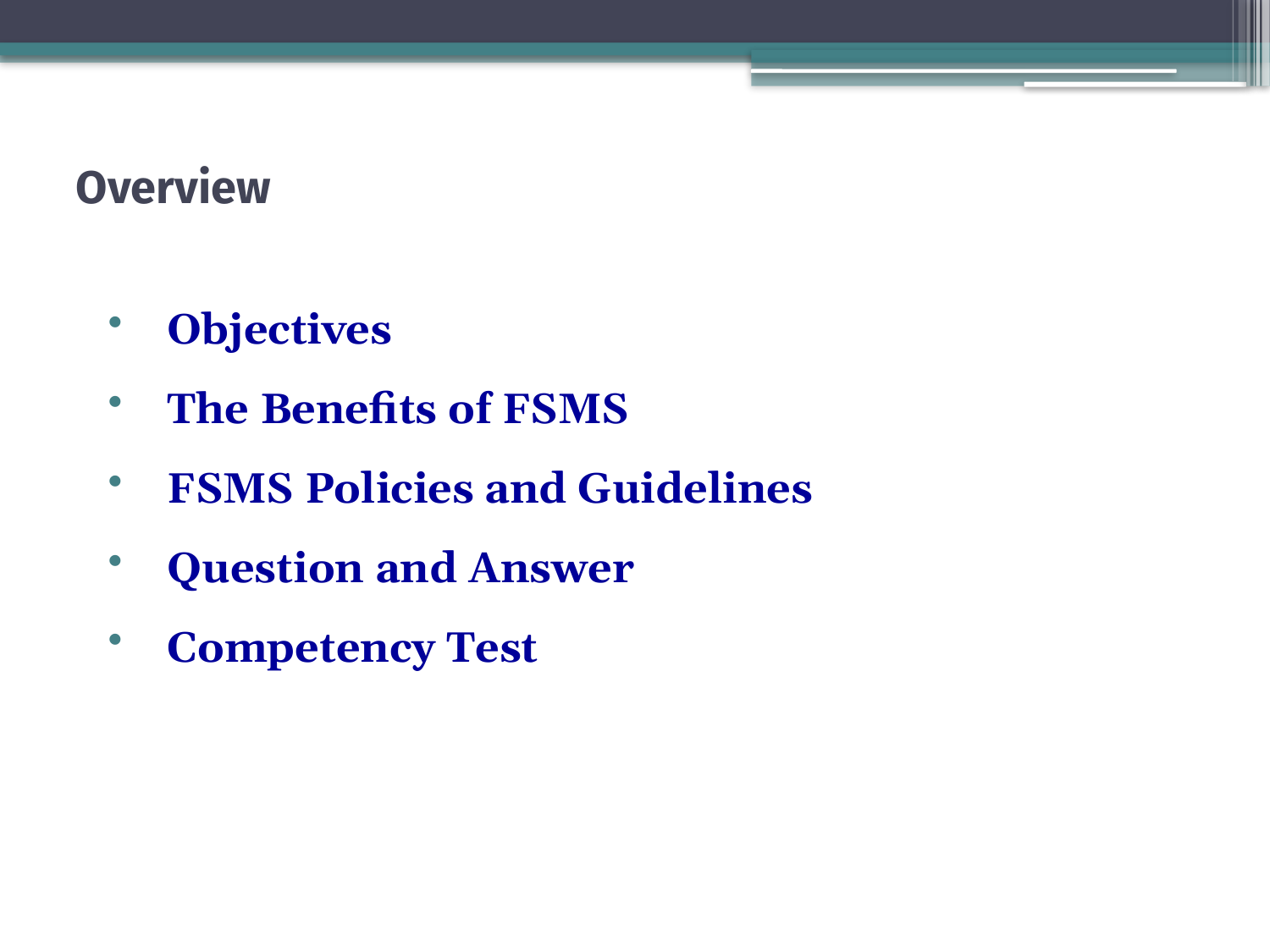

# Overview
Objectives
The Benefits of FSMS
FSMS Policies and Guidelines
Question and Answer
Competency Test